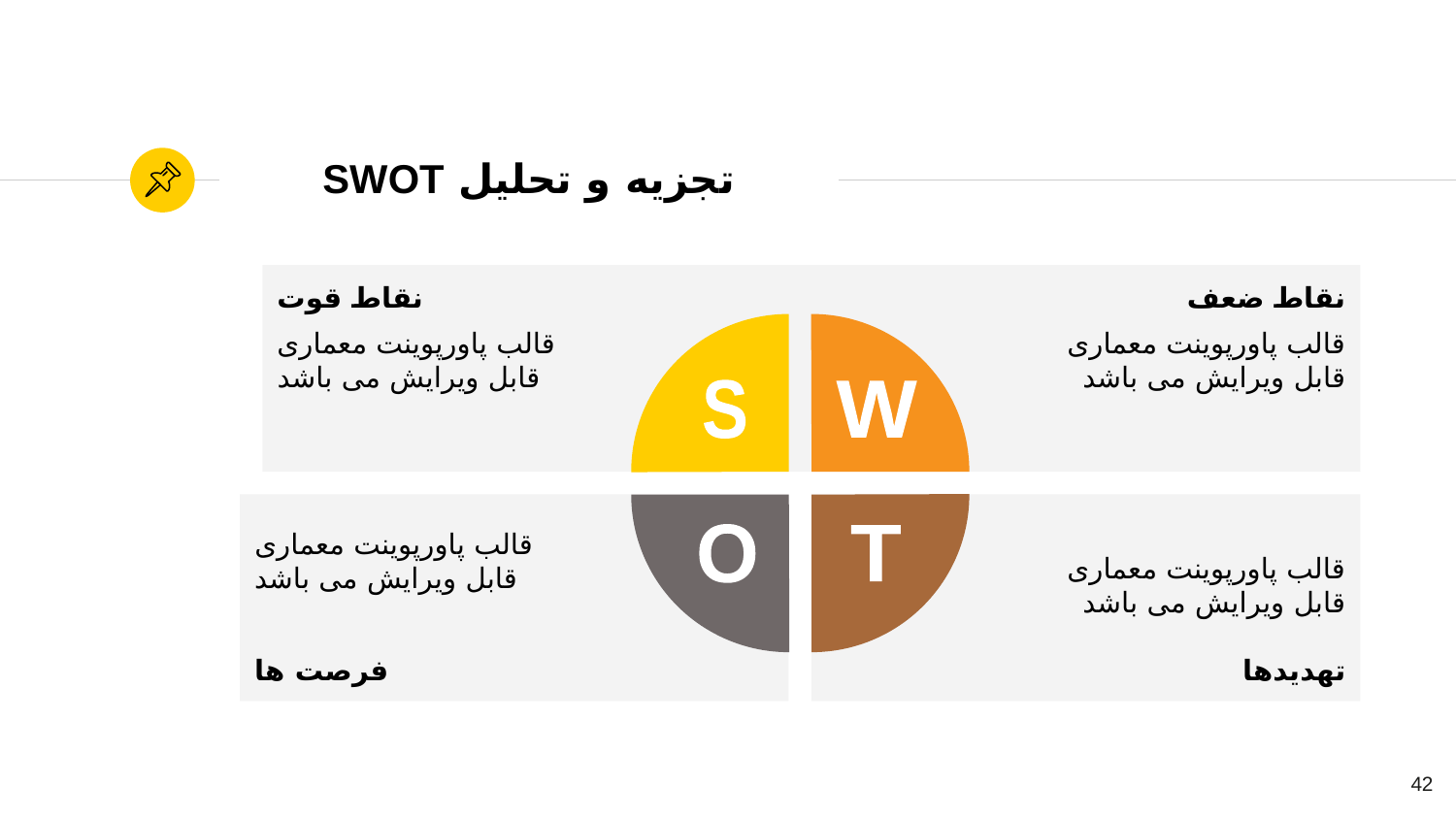

# تجزیه و تحلیل SWOT

نقاط قوت
قالب پاورپوینت معماری قابل ویرایش می باشد
نقاط ضعف
قالب پاورپوینت معماری قابل ویرایش می باشد

S
W

قالب پاورپوینت معماری قابل ویرایش می باشد

فرصت ها
قالب پاورپوینت معماری قابل ویرایش می باشد

تهدیدها
O
T
42